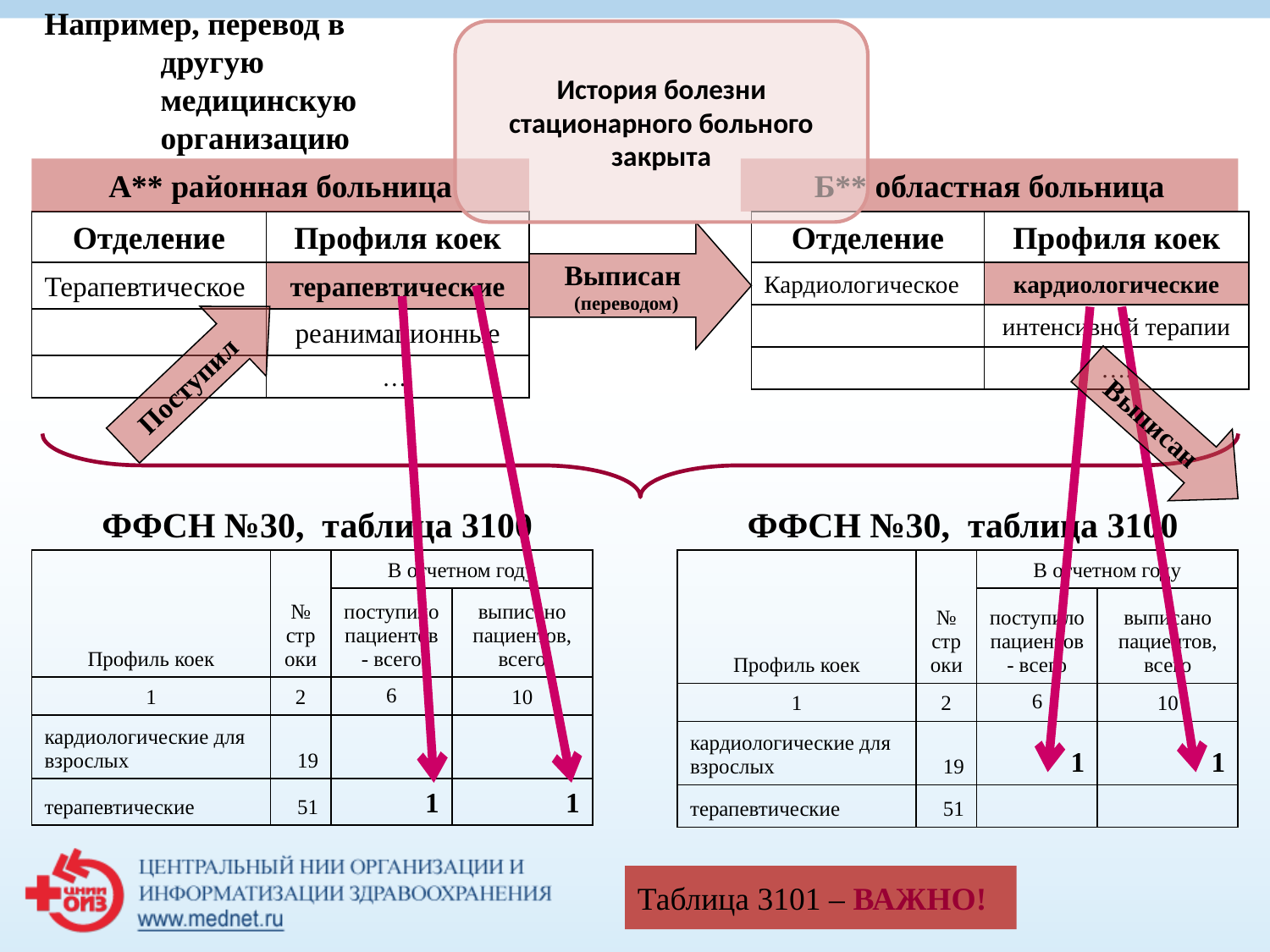

История болезни стационарного больного закрыта
Например, перевод в другую медицинскую организацию
А** районная больница
Б** областная больница
| Отделение | Профиля коек |
| --- | --- |
| Терапевтическое | терапевтические |
|  | реанимационные |
|  | …. |
| Отделение | Профиля коек |
| --- | --- |
| Кардиологическое | кардиологические |
|  | интенсивной терапии |
|  | …. |
Выписан
(переводом)
Поступил
Выписан
ФФСН №30,  таблица 3100
ФФСН №30,  таблица 3100
| Профиль коек | № строки | В отчетном году |  |
| --- | --- | --- | --- |
|  |  | поступило пациентов - всего | выписано пациентов, всего |
| 1 | 2 | 6 | 10 |
| кардиологические для взрослых | 19 |  |  |
| терапевтические | 51 | 1 | 1 |
| Профиль коек | № строки | В отчетном году |  |
| --- | --- | --- | --- |
|  |  | поступило пациентов - всего | выписано пациентов, всего |
| 1 | 2 | 6 | 10 |
| кардиологические для взрослых | 19 | 1 | 1 |
| терапевтические | 51 |  |  |
Таблица 3101 – ВАЖНО!